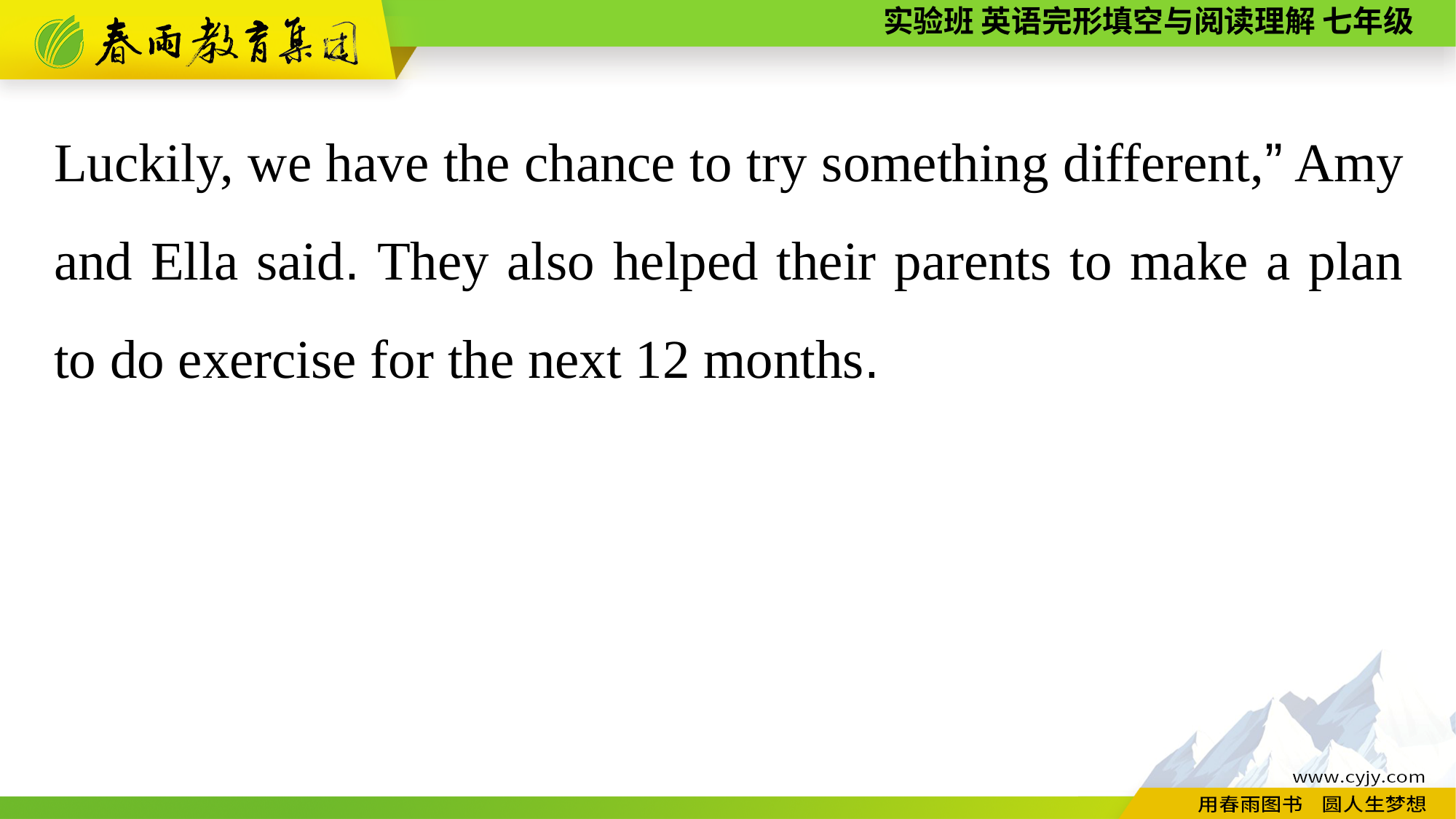

Luckily, we have the chance to try something different,” Amy and Ella said. They also helped their parents to make a plan to do exercise for the next 12 months.